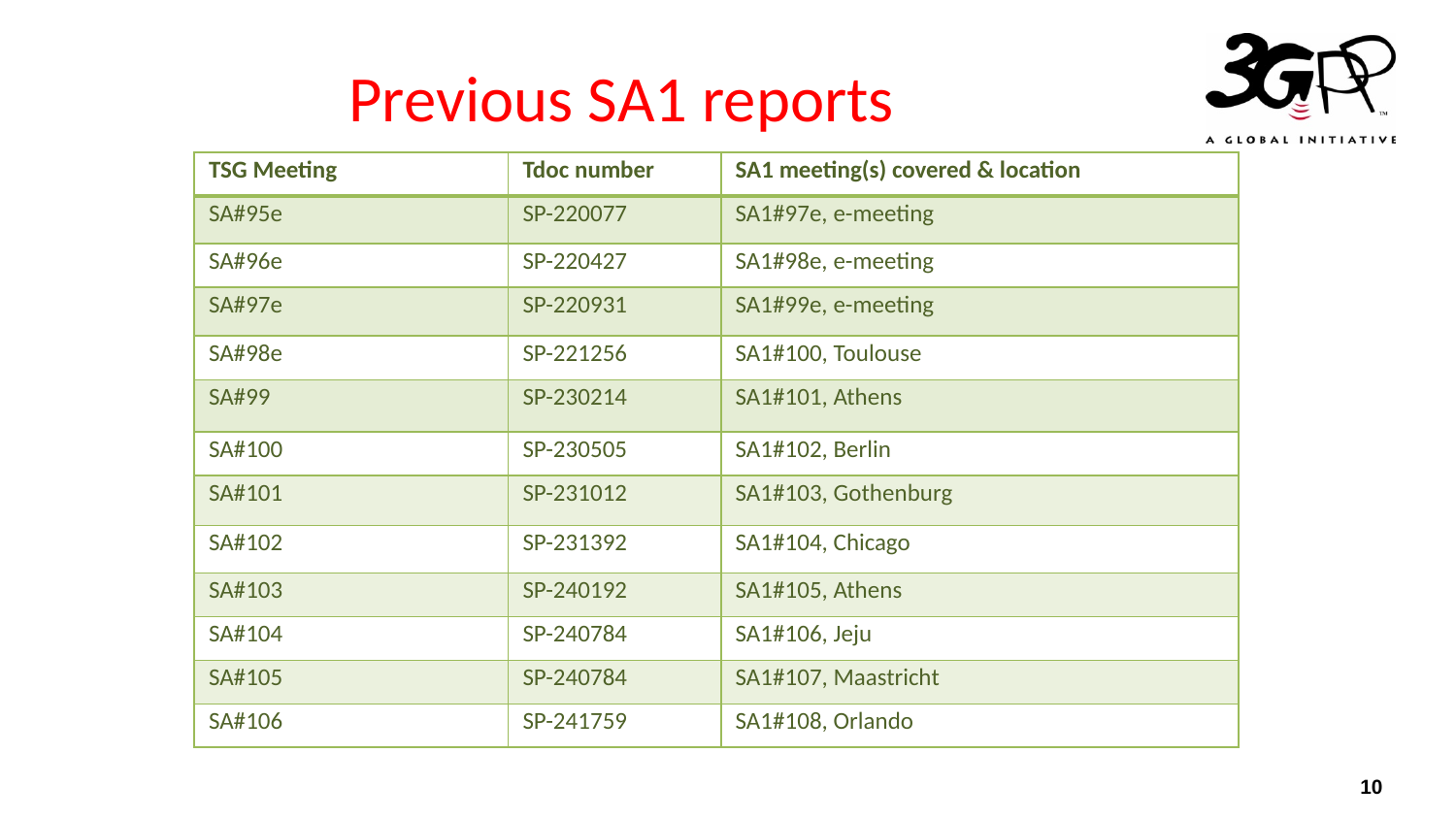

# Previous SA1 reports
| TSG Meeting | Tdoc number | SA1 meeting(s) covered & location |
| --- | --- | --- |
| SA#95e | SP-220077 | SA1#97e, e-meeting |
| SA#96e | SP-220427 | SA1#98e, e-meeting |
| SA#97e | SP-220931 | SA1#99e, e-meeting |
| SA#98e | SP-221256 | SA1#100, Toulouse |
| SA#99 | SP-230214 | SA1#101, Athens |
| SA#100 | SP-230505 | SA1#102, Berlin |
| SA#101 | SP-231012 | SA1#103, Gothenburg |
| SA#102 | SP-231392 | SA1#104, Chicago |
| SA#103 | SP-240192 | SA1#105, Athens |
| SA#104 | SP-240784 | SA1#106, Jeju |
| SA#105 | SP-240784 | SA1#107, Maastricht |
| SA#106 | SP-241759 | SA1#108, Orlando |